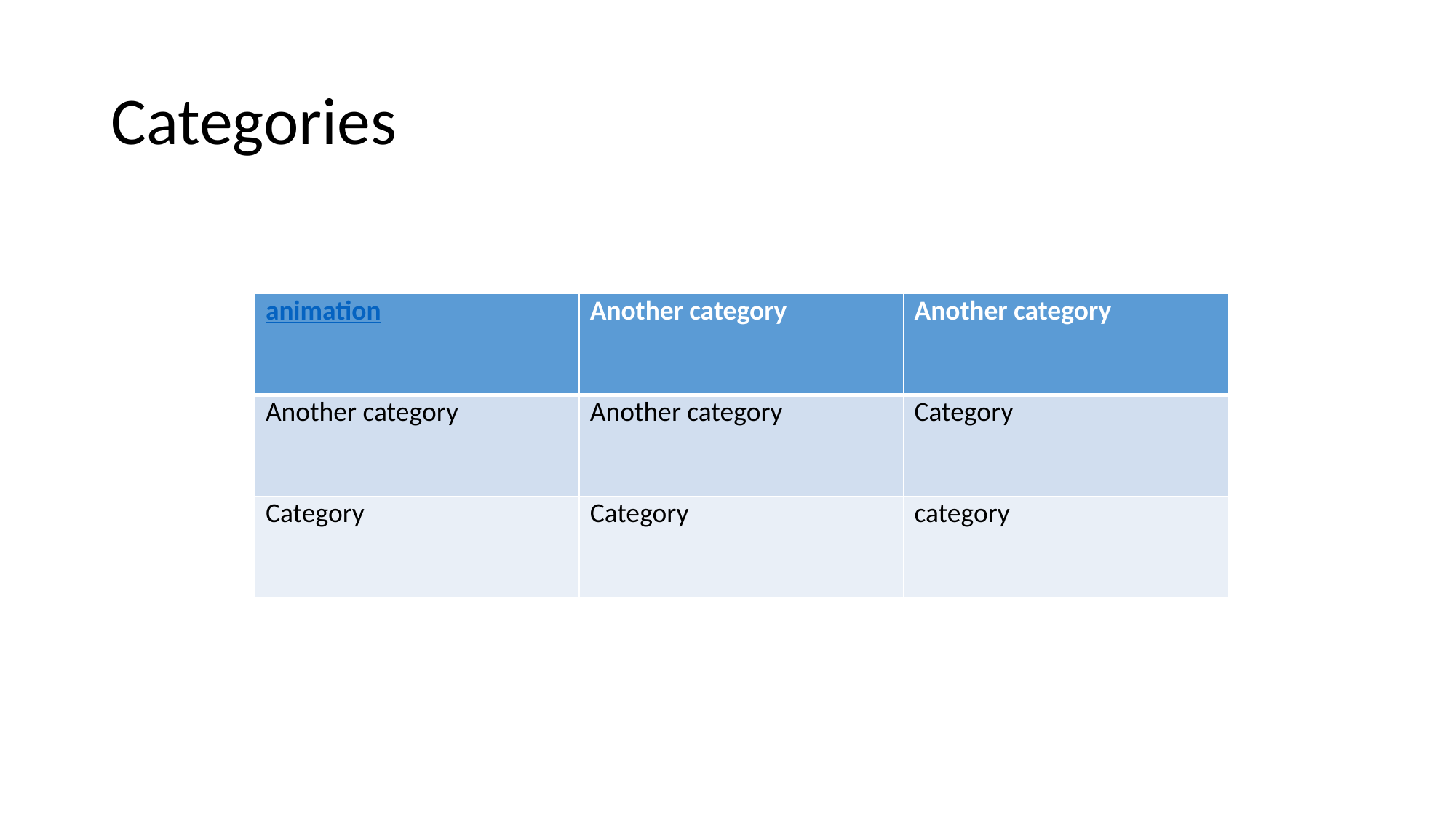

# Categories
| animation | Another category | Another category |
| --- | --- | --- |
| Another category | Another category | Category |
| Category | Category | category |